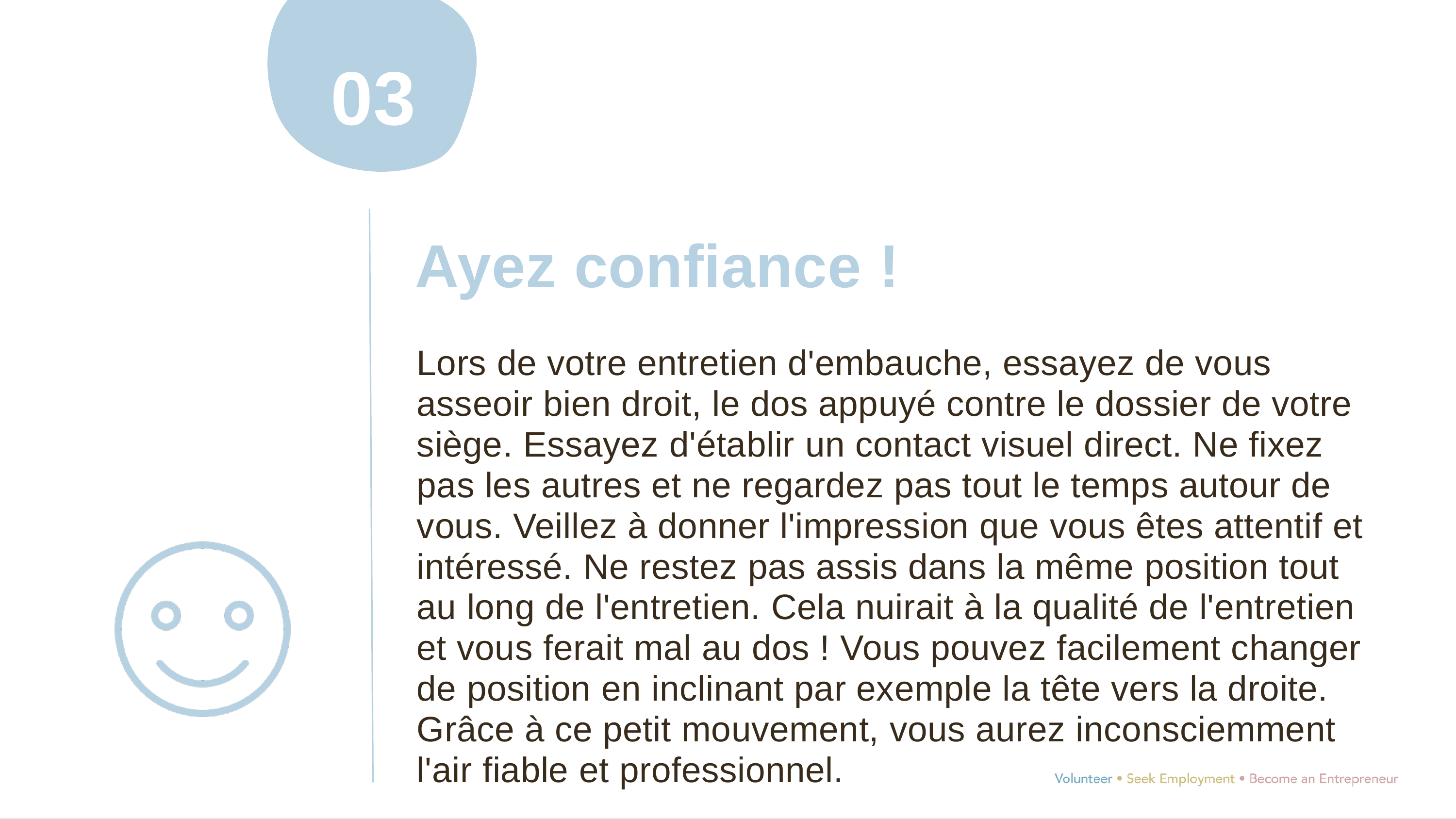

03
Ayez confiance !

Lors de votre entretien d'embauche, essayez de vous asseoir bien droit, le dos appuyé contre le dossier de votre siège. Essayez d'établir un contact visuel direct. Ne fixez pas les autres et ne regardez pas tout le temps autour de vous. Veillez à donner l'impression que vous êtes attentif et intéressé. Ne restez pas assis dans la même position tout au long de l'entretien. Cela nuirait à la qualité de l'entretien et vous ferait mal au dos ! Vous pouvez facilement changer de position en inclinant par exemple la tête vers la droite. Grâce à ce petit mouvement, vous aurez inconsciemment l'air fiable et professionnel.